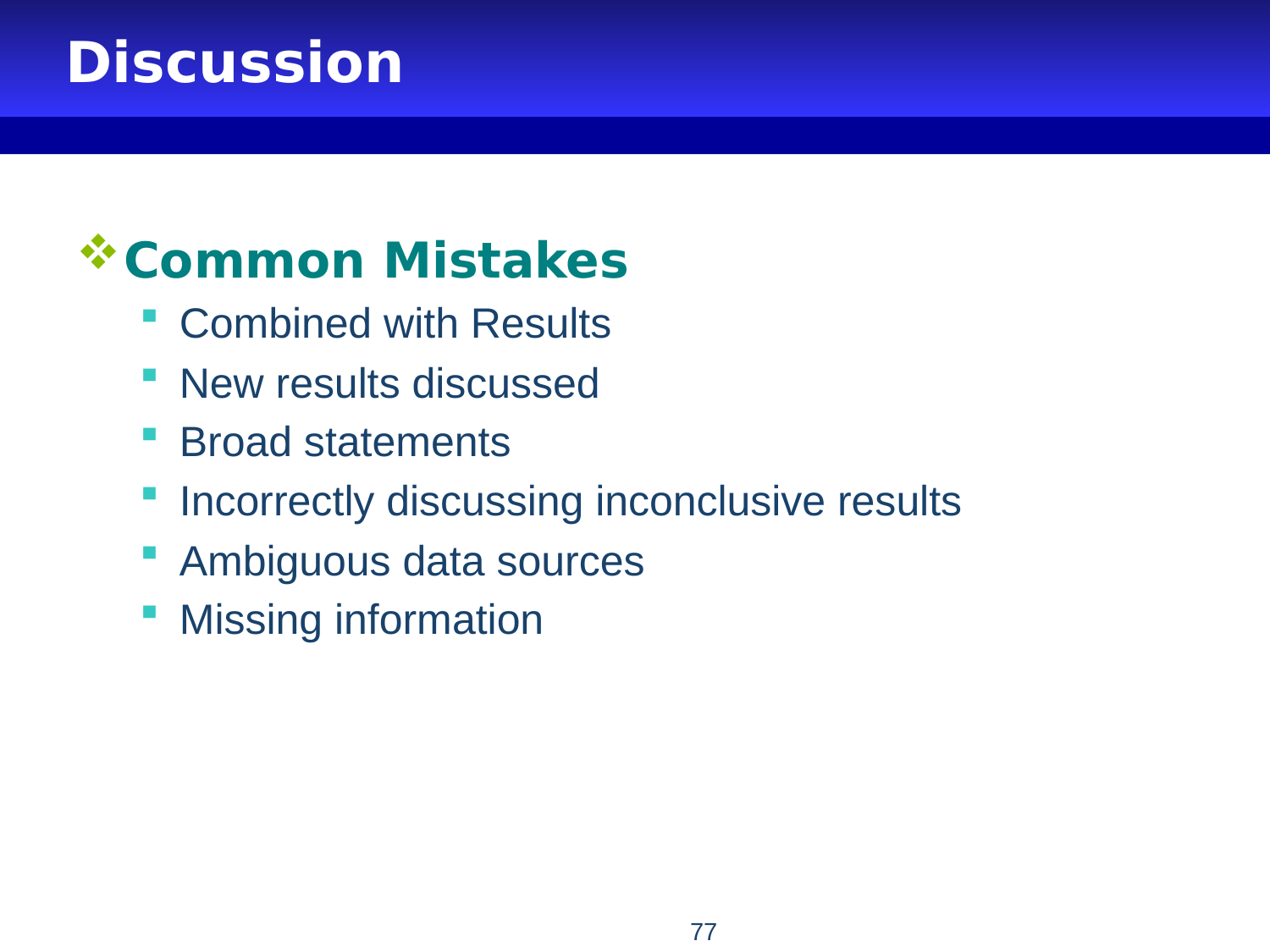

# Discussion
Common Mistakes
Combined with Results
New results discussed
Broad statements
Incorrectly discussing inconclusive results
Ambiguous data sources
Missing information

77